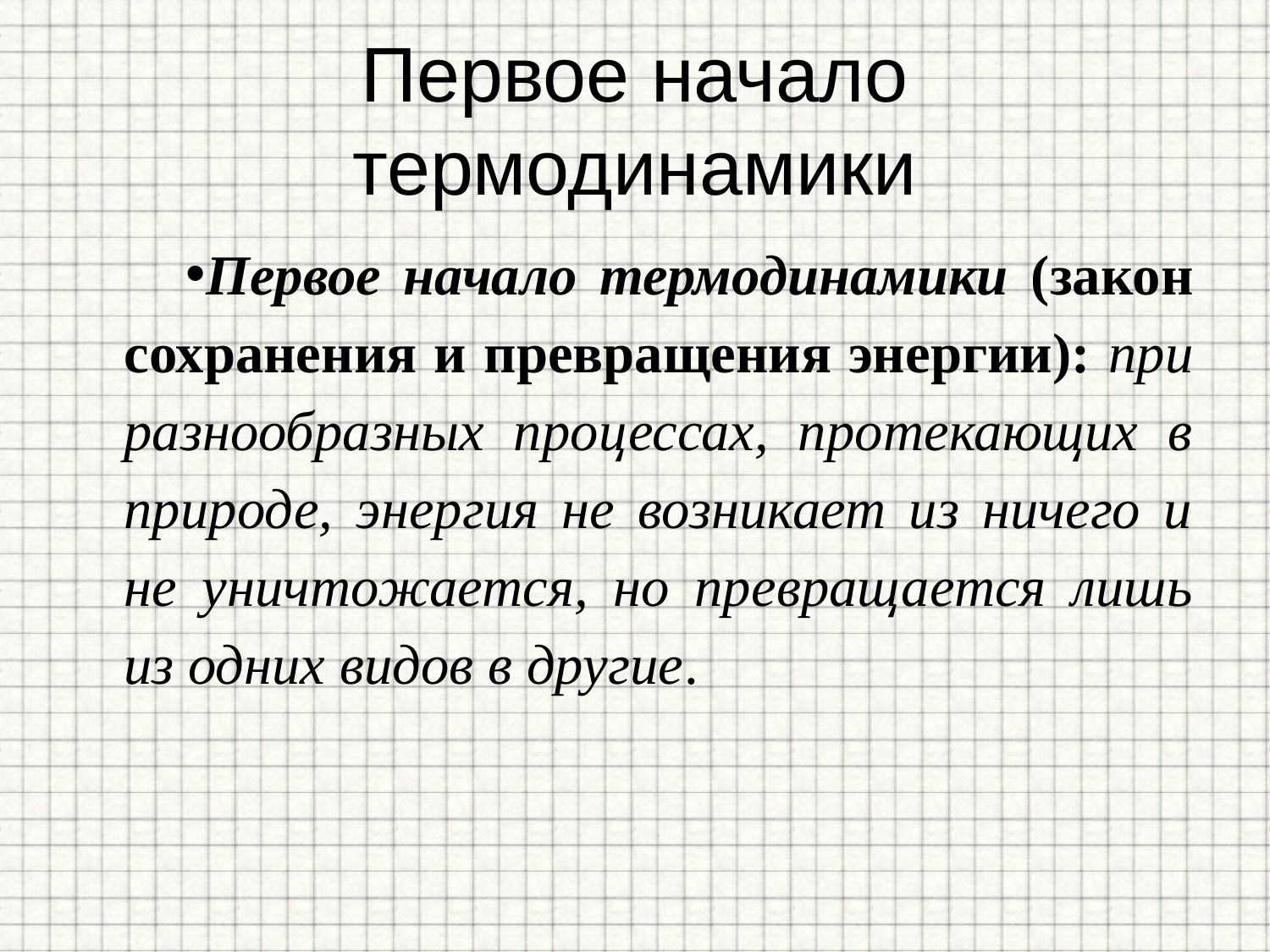

# Первое начало термодинамики
Первое начало термодинамики (закон сохранения и превращения энергии): при разнообразных процессах, протекающих в природе, энергия не возникает из ничего и не уничтожается, но превращается лишь из одних видов в другие.